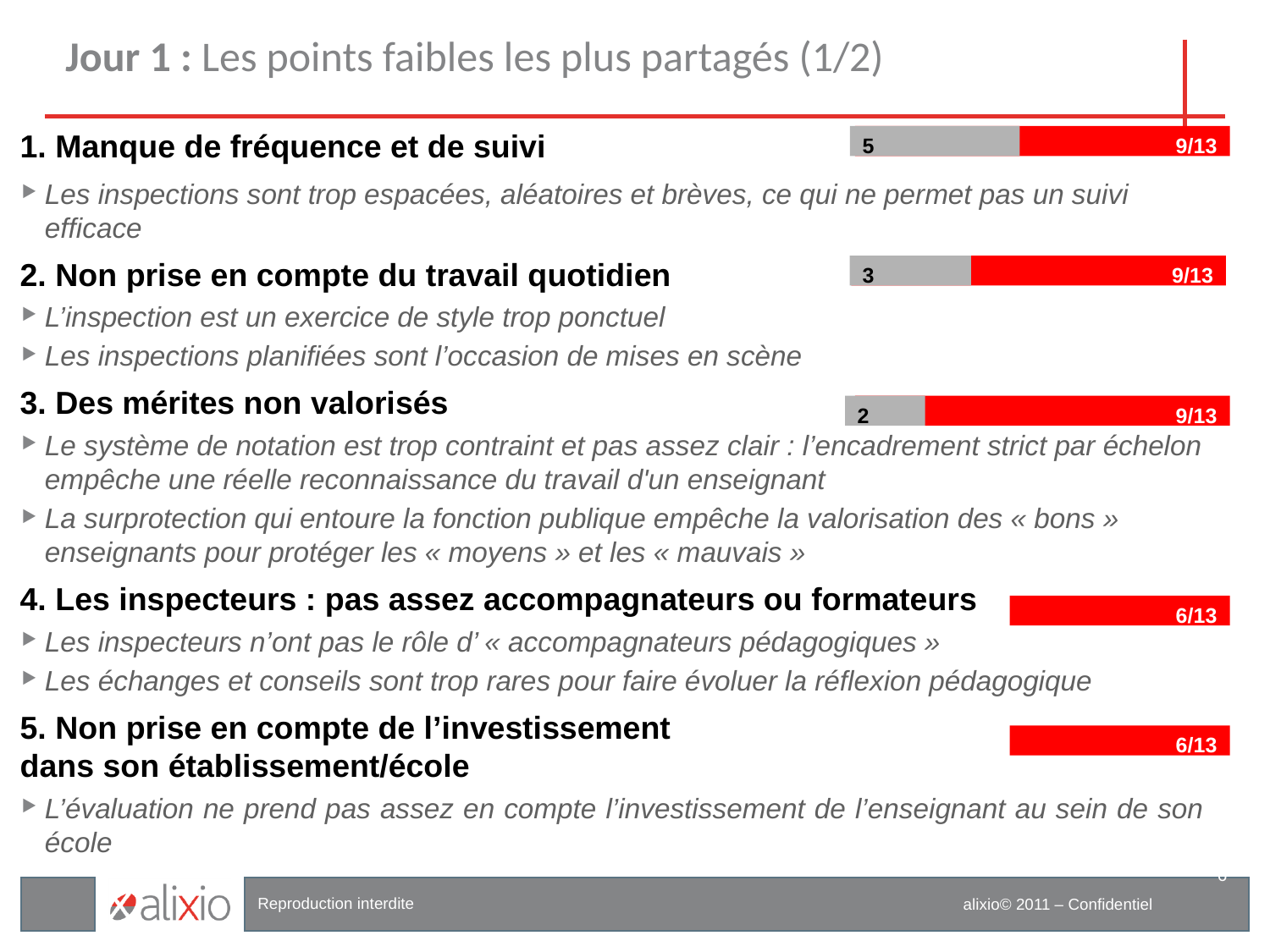

# Jour 1 : Les points faibles les plus partagés (1/2)
1. Manque de fréquence et de suivi
Les inspections sont trop espacées, aléatoires et brèves, ce qui ne permet pas un suivi efficace
2. Non prise en compte du travail quotidien
L’inspection est un exercice de style trop ponctuel
Les inspections planifiées sont l’occasion de mises en scène
3. Des mérites non valorisés
Le système de notation est trop contraint et pas assez clair : l’encadrement strict par échelon empêche une réelle reconnaissance du travail d'un enseignant
La surprotection qui entoure la fonction publique empêche la valorisation des « bons » enseignants pour protéger les « moyens » et les « mauvais »
4. Les inspecteurs : pas assez accompagnateurs ou formateurs
Les inspecteurs n’ont pas le rôle d’ « accompagnateurs pédagogiques »
Les échanges et conseils sont trop rares pour faire évoluer la réflexion pédagogique
5. Non prise en compte de l’investissement
dans son établissement/école
L’évaluation ne prend pas assez en compte l’investissement de l’enseignant au sein de son école

5
9/13
3
9/13
2
9/13
6/13
6/13
6